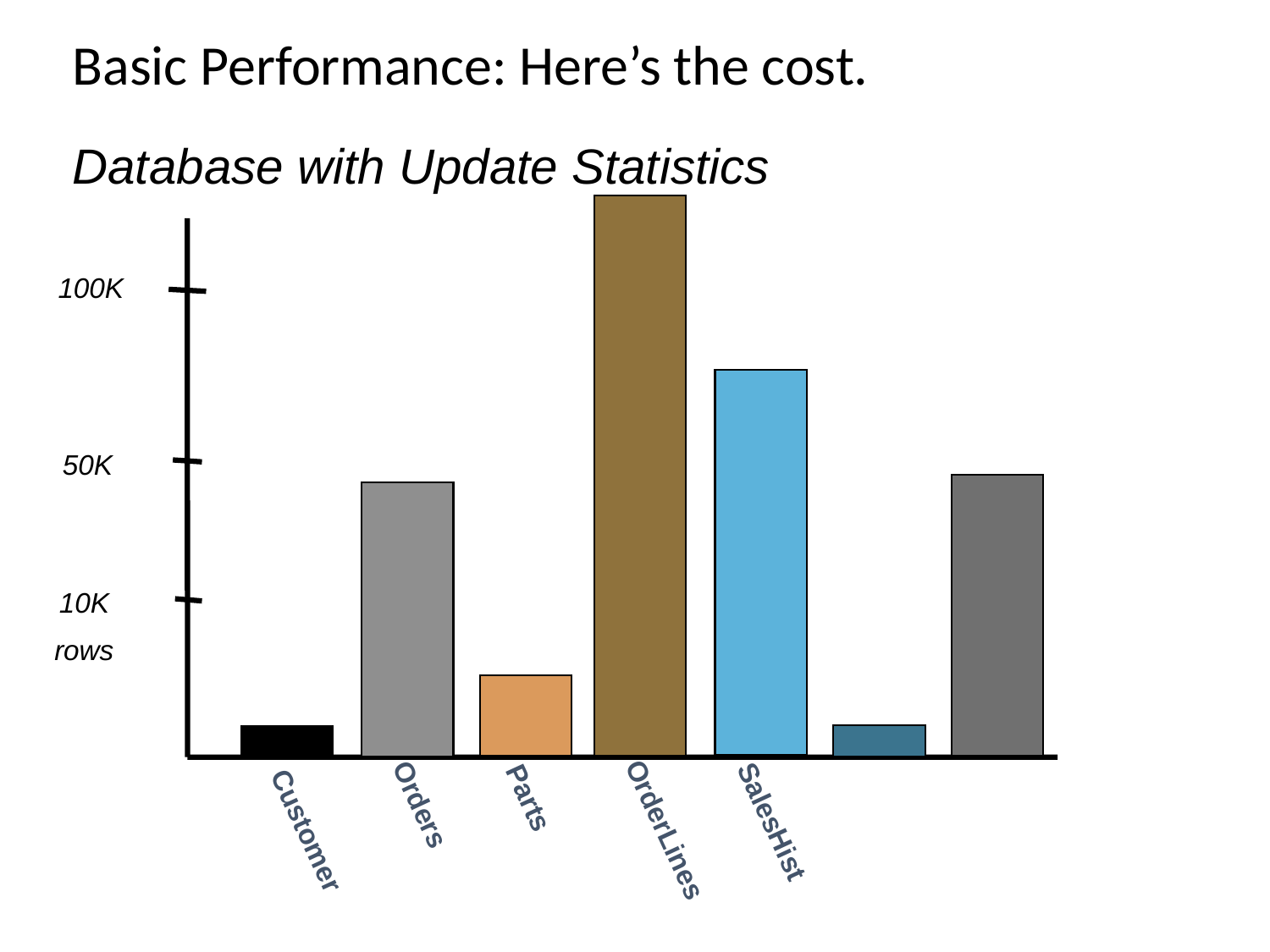

# Basic Performance: Here’s the cost.
Database with Update Statistics

100K

50K

10K
rows

OrderLines

Parts
Orders
SalesHist
Customer